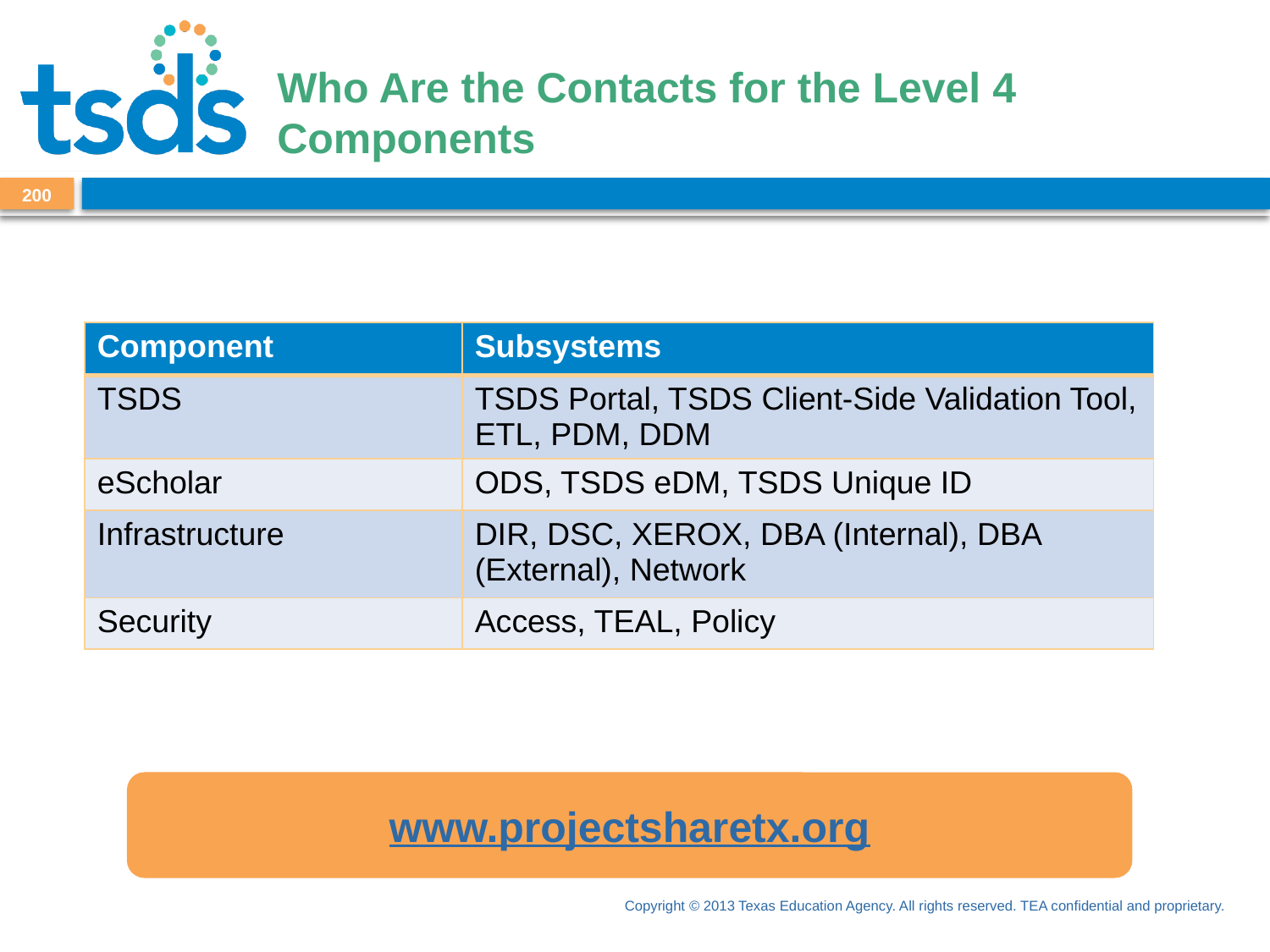

# Who Are the Contacts for the Level 4 Components
200
| Component | Subsystems |
| --- | --- |
| TSDS | TSDS Portal, TSDS Client-Side Validation Tool, ETL, PDM, DDM |
| eScholar | ODS, TSDS eDM, TSDS Unique ID |
| Infrastructure | DIR, DSC, XEROX, DBA (Internal), DBA (External), Network |
| Security | Access, TEAL, Policy |
www.projectsharetx.org